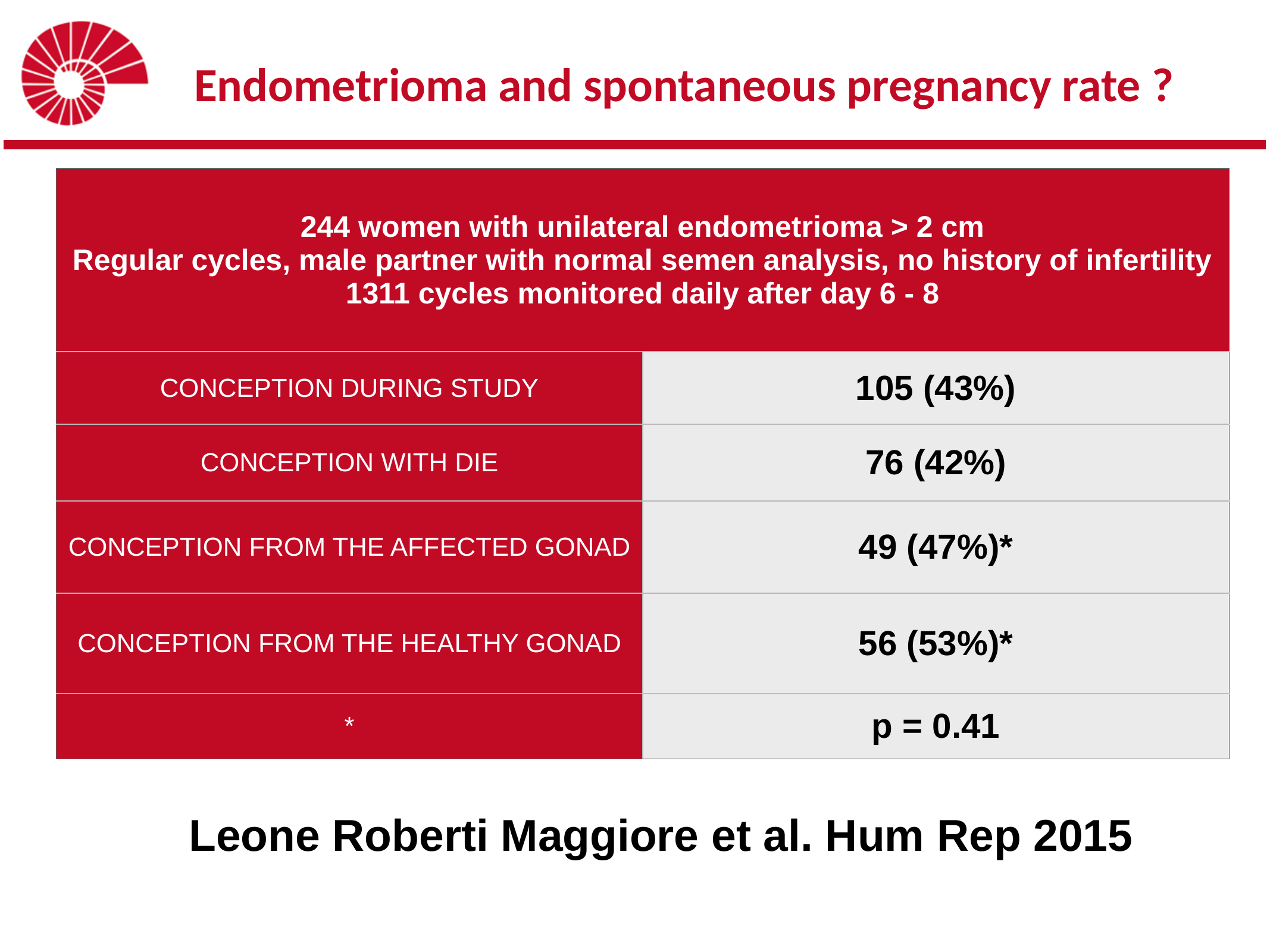

# Endometrioma and spontaneous pregnancy rate ?
| 244 women with unilateral endometrioma > 2 cm Regular cycles, male partner with normal semen analysis, no history of infertility 1311 cycles monitored daily after day 6 - 8 |  |
| --- | --- |
| CONCEPTION DURING STUDY | 105 (43%) |
| CONCEPTION WITH DIE | 76 (42%) |
| CONCEPTION FROM THE AFFECTED GONAD | 49 (47%)\* |
| CONCEPTION FROM THE HEALTHY GONAD | 56 (53%)\* |
| \* | p = 0.41 |
Leone Roberti Maggiore et al. Hum Rep 2015